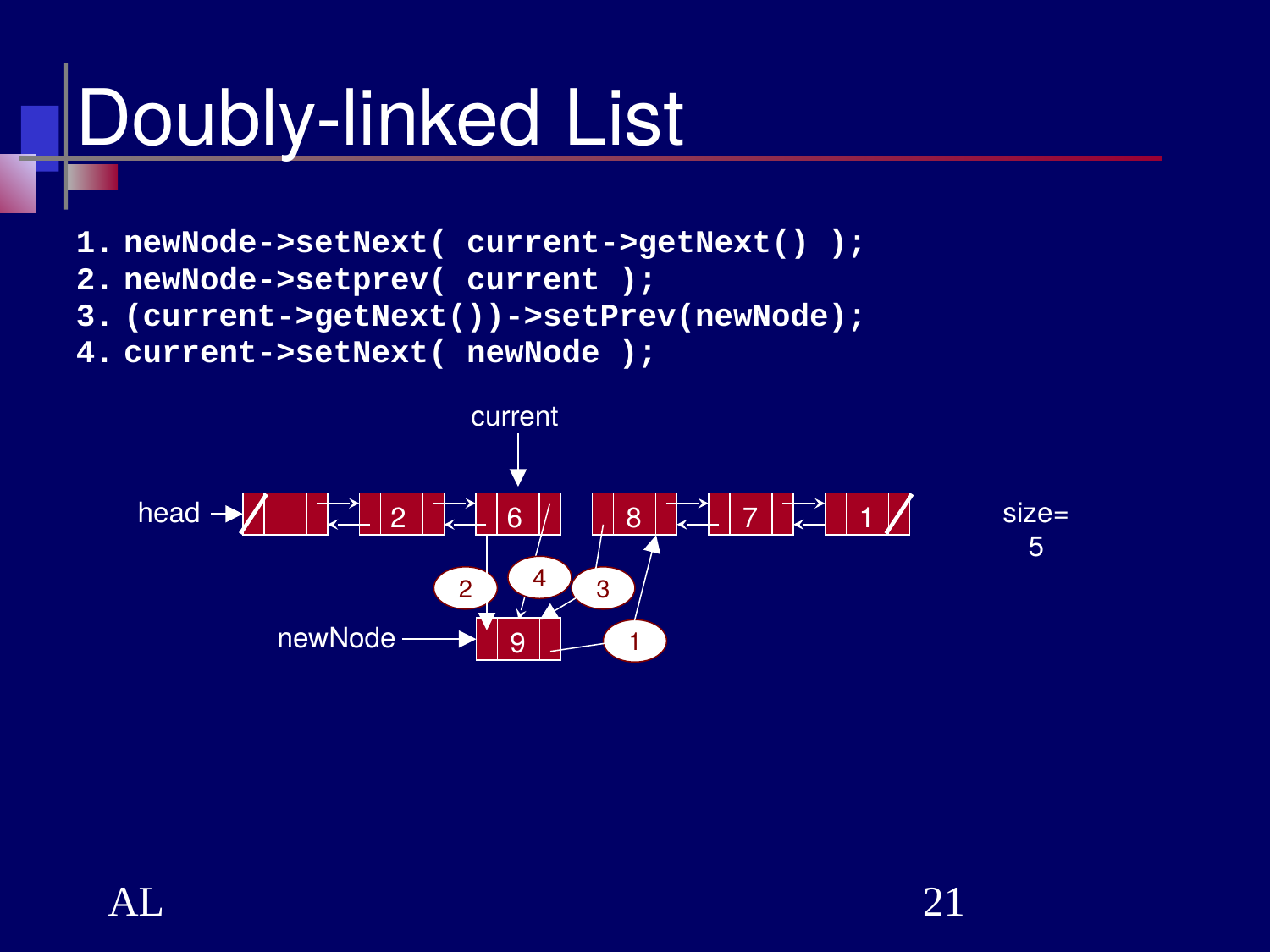

# Doubly-linked List
newNode->setNext( current->getNext() );
newNode->setprev( current );
(current->getNext())->setPrev(newNode);
current->setNext( newNode );
current
head
size=5

1

2

6

8

7

4

2

3
newNode

9

1
AL
21